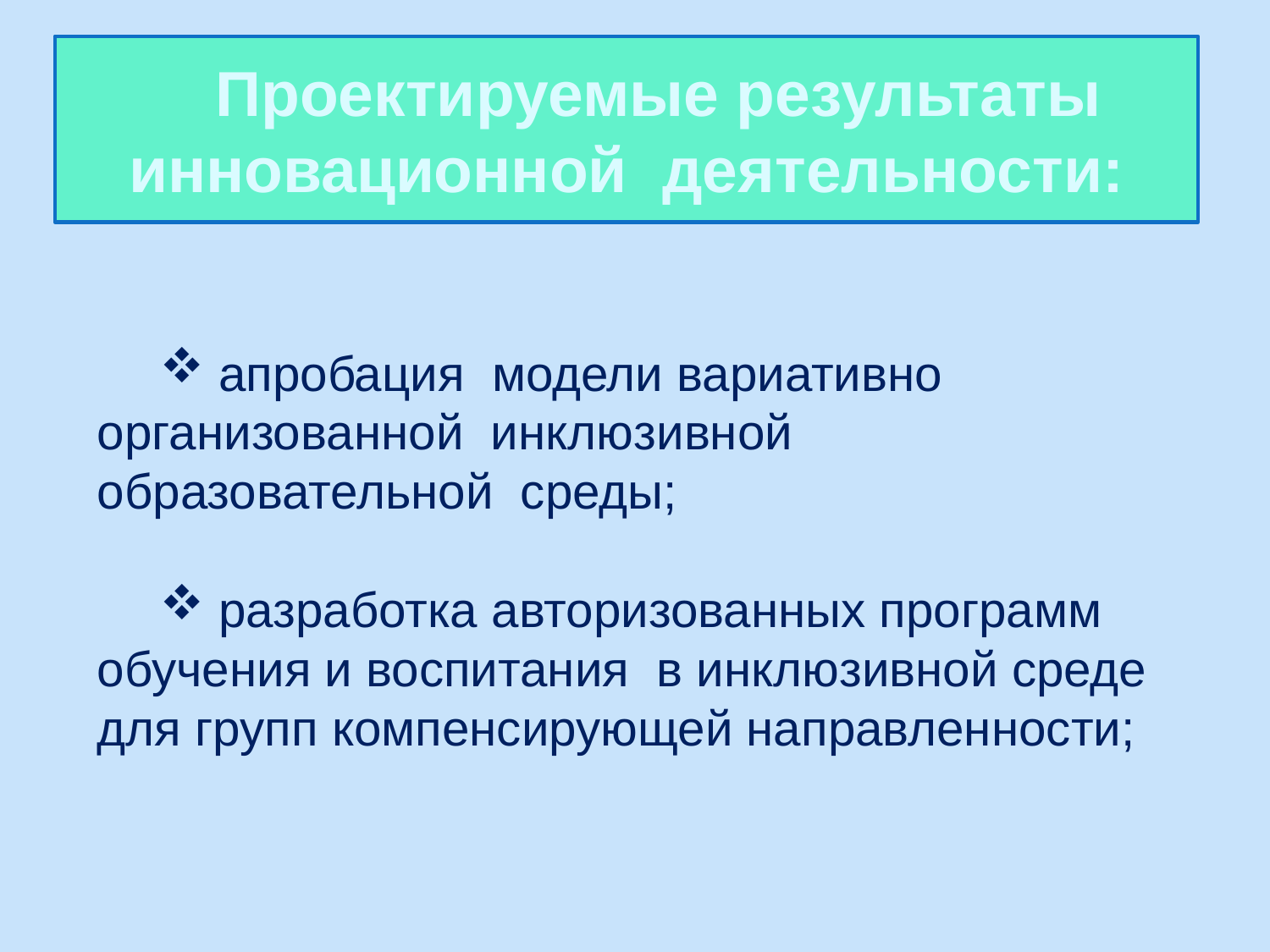

Проектируемые результаты инновационной  деятельности:

 апробация  модели вариативно организованной  инклюзивной  образовательной  среды;

 разработка авторизованных программ обучения и воспитания  в инклюзивной среде для групп компенсирующей направленности;